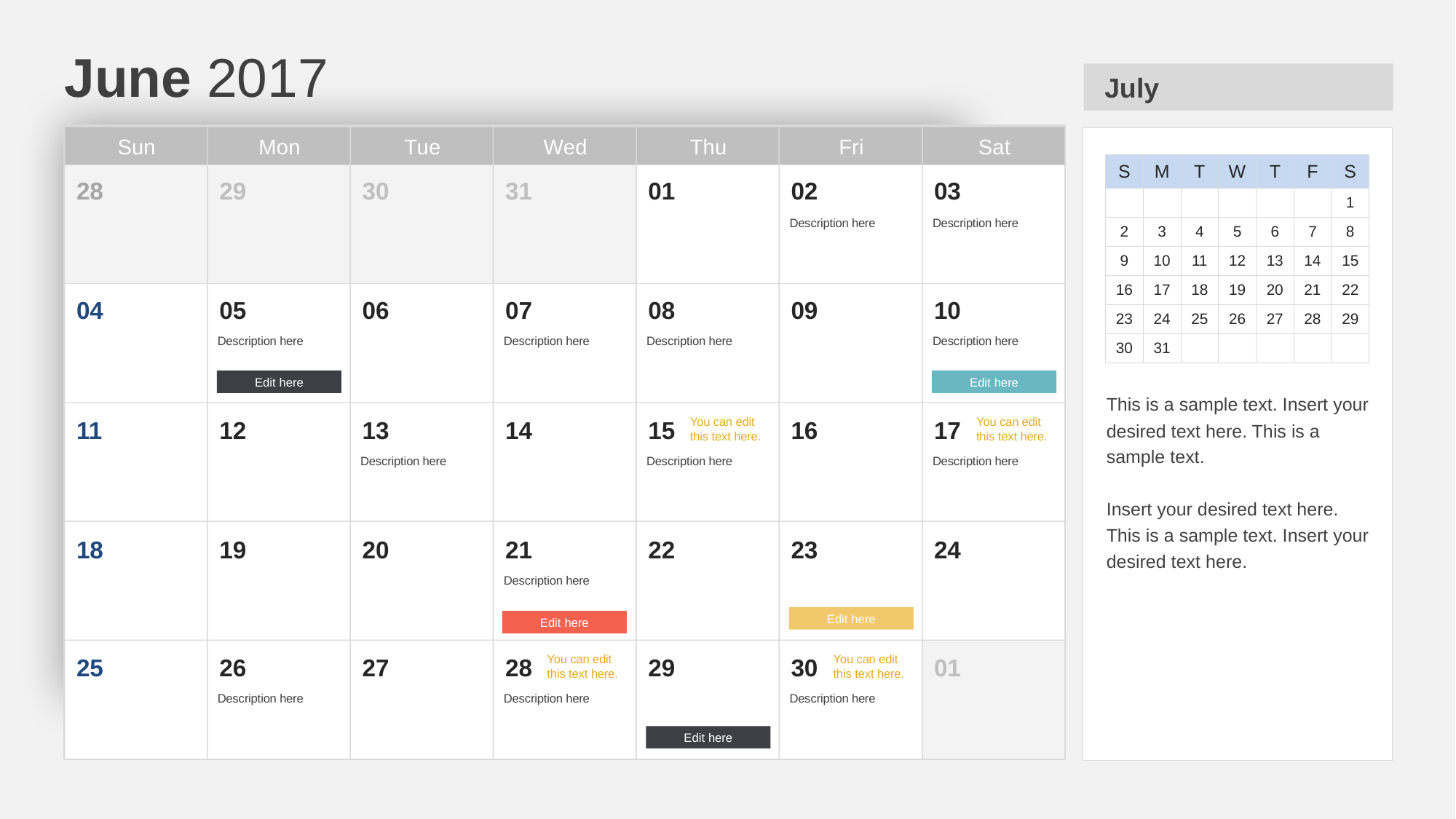

# June 2017
July

Sun
Mon
Tue
Wed
Thu
Fri
Sat

| S | M | T | W | T | F | S |
| --- | --- | --- | --- | --- | --- | --- |
|  |  |  |  |  |  | 1 |
| 2 | 3 | 4 | 5 | 6 | 7 | 8 |
| 9 | 10 | 11 | 12 | 13 | 14 | 15 |
| 16 | 17 | 18 | 19 | 20 | 21 | 22 |
| 23 | 24 | 25 | 26 | 27 | 28 | 29 |
| 30 | 31 |  |  |  |  |  |
28

29

30

31

01

02

Description here
03

Description here

04

05

Description here

06

07

Description here

08

Description here

09

10

Description here
Edit here
Edit here
This is a sample text. Insert your desired text here. This is a sample text.

Insert your desired text here. This is a sample text. Insert your desired text here.

11

12

13

Description here

14

15
You can edit this text here.
Description here

16

17
You can edit this text here.
Description here

18

19

20

21

Description here

22

23

24

Edit here
Edit here

25

26

Description here

27

28
You can edit this text here.
Description here

29

30
You can edit this text here.
Description here

01

Edit here